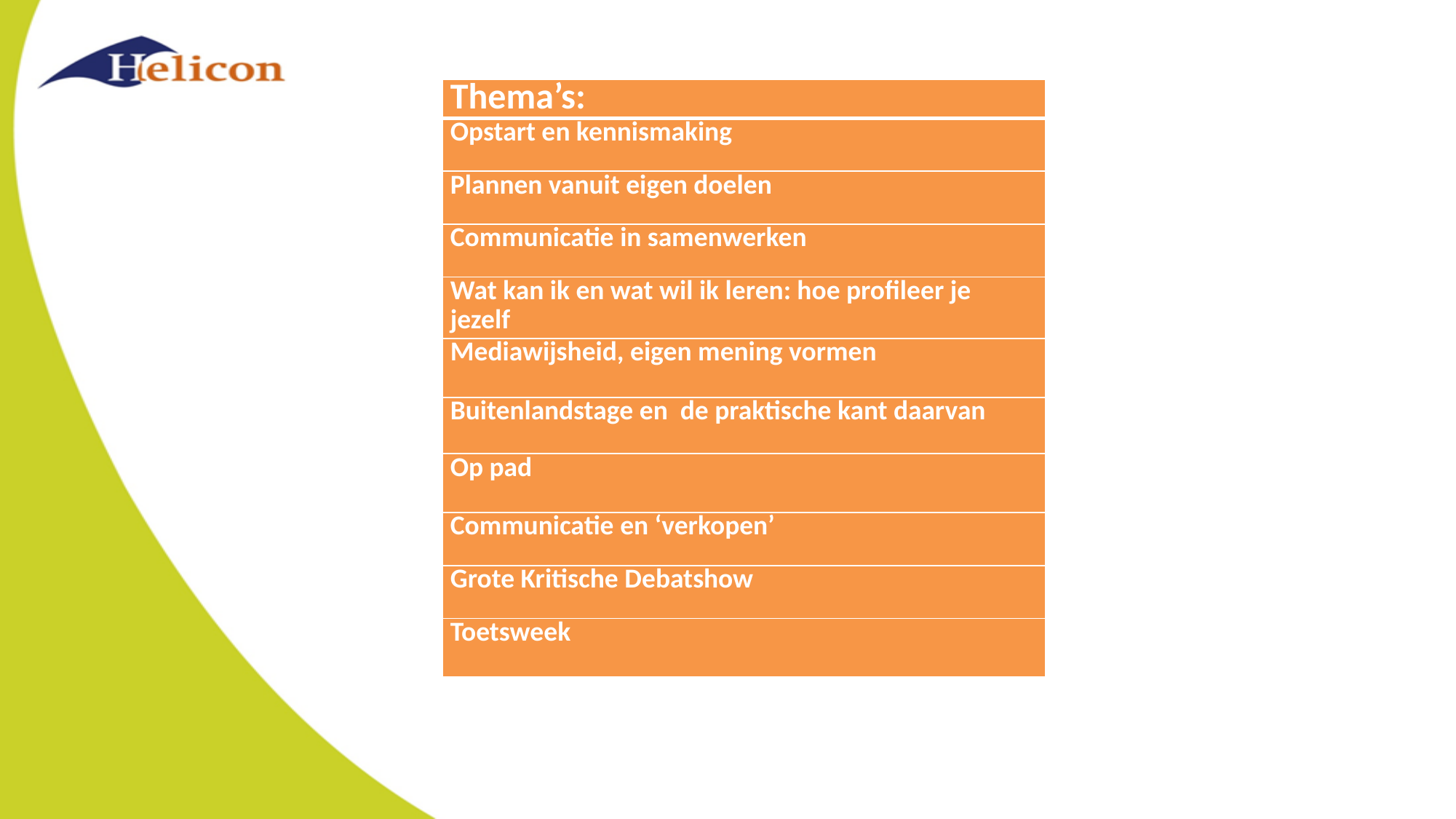

| Thema’s: |
| --- |
| Opstart en kennismaking |
| Plannen vanuit eigen doelen |
| Communicatie in samenwerken |
| Wat kan ik en wat wil ik leren: hoe profileer je jezelf |
| Mediawijsheid, eigen mening vormen |
| Buitenlandstage en de praktische kant daarvan |
| Op pad |
| Communicatie en ‘verkopen’ |
| Grote Kritische Debatshow |
| Toetsweek |